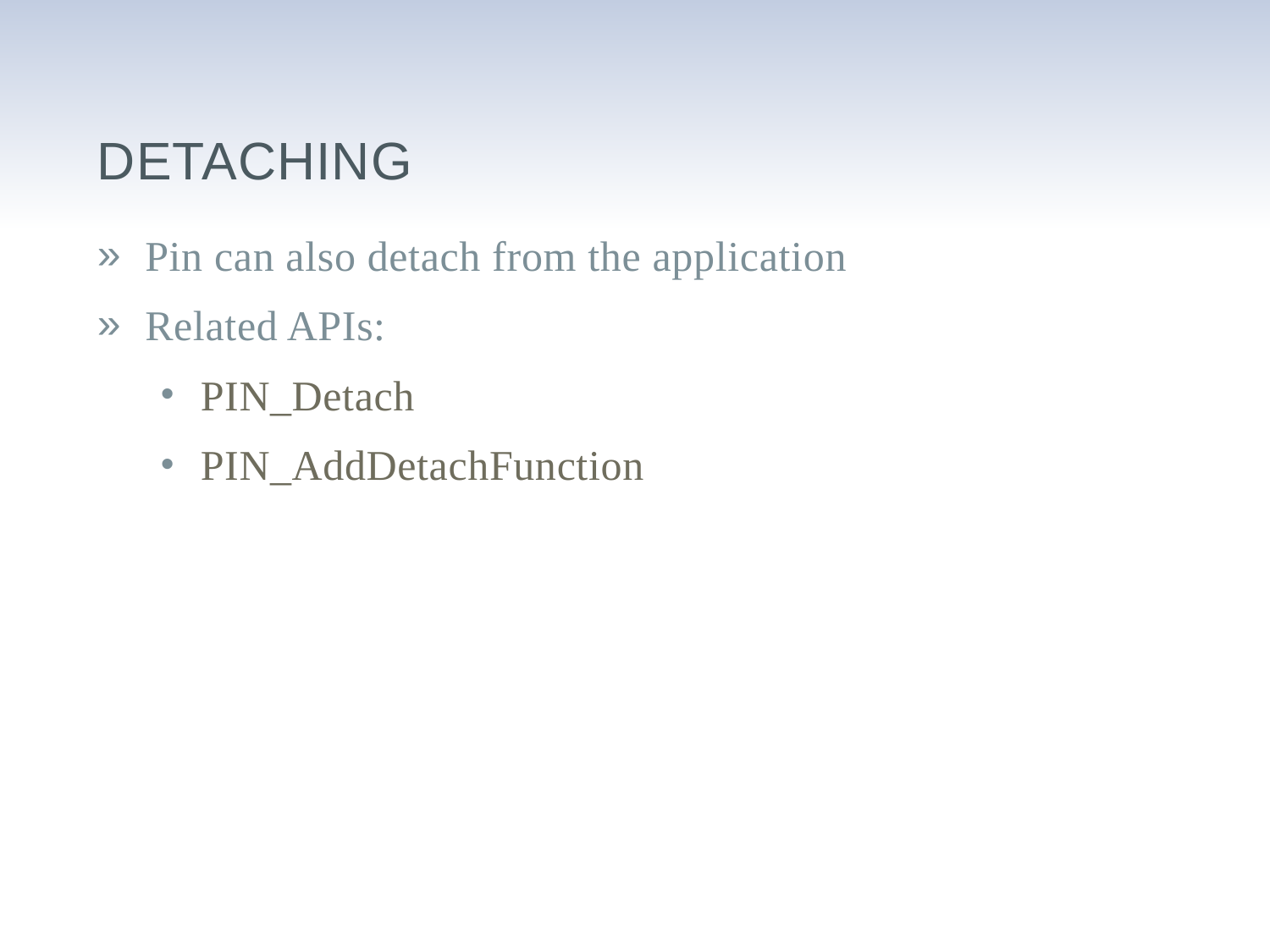

# Detaching
Pin can also detach from the application
Related APIs:
PIN_Detach
PIN_AddDetachFunction